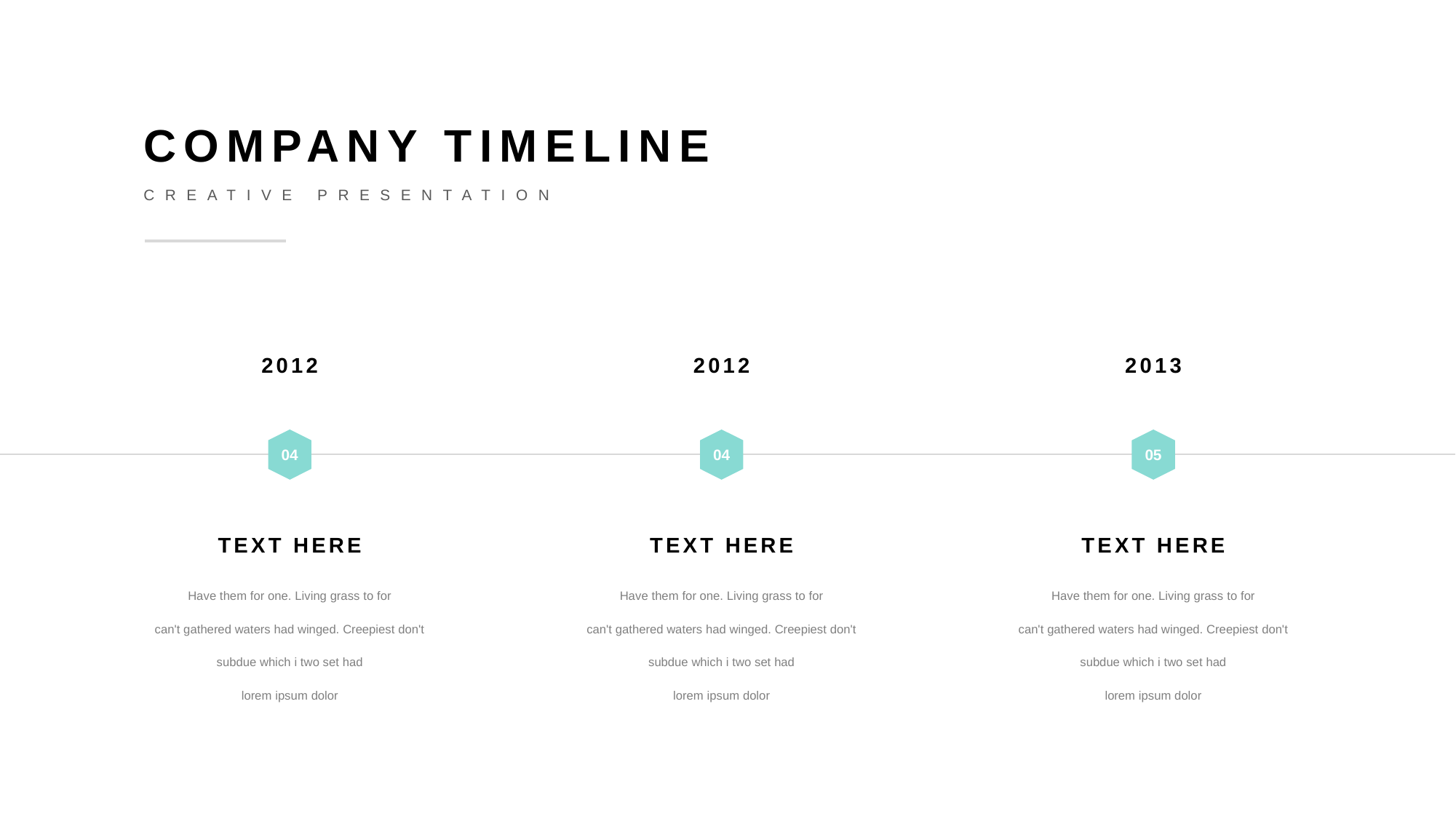

COMPANY TIMELINE
CREATIVE PRESENTATION
2012
04
TEXT HERE
Have them for one. Living grass to for
can't gathered waters had winged. Creepiest don't subdue which i two set had
lorem ipsum dolor
2012
04
TEXT HERE
Have them for one. Living grass to for
can't gathered waters had winged. Creepiest don't subdue which i two set had
lorem ipsum dolor
2013
05
TEXT HERE
Have them for one. Living grass to for
can't gathered waters had winged. Creepiest don't subdue which i two set had
lorem ipsum dolor